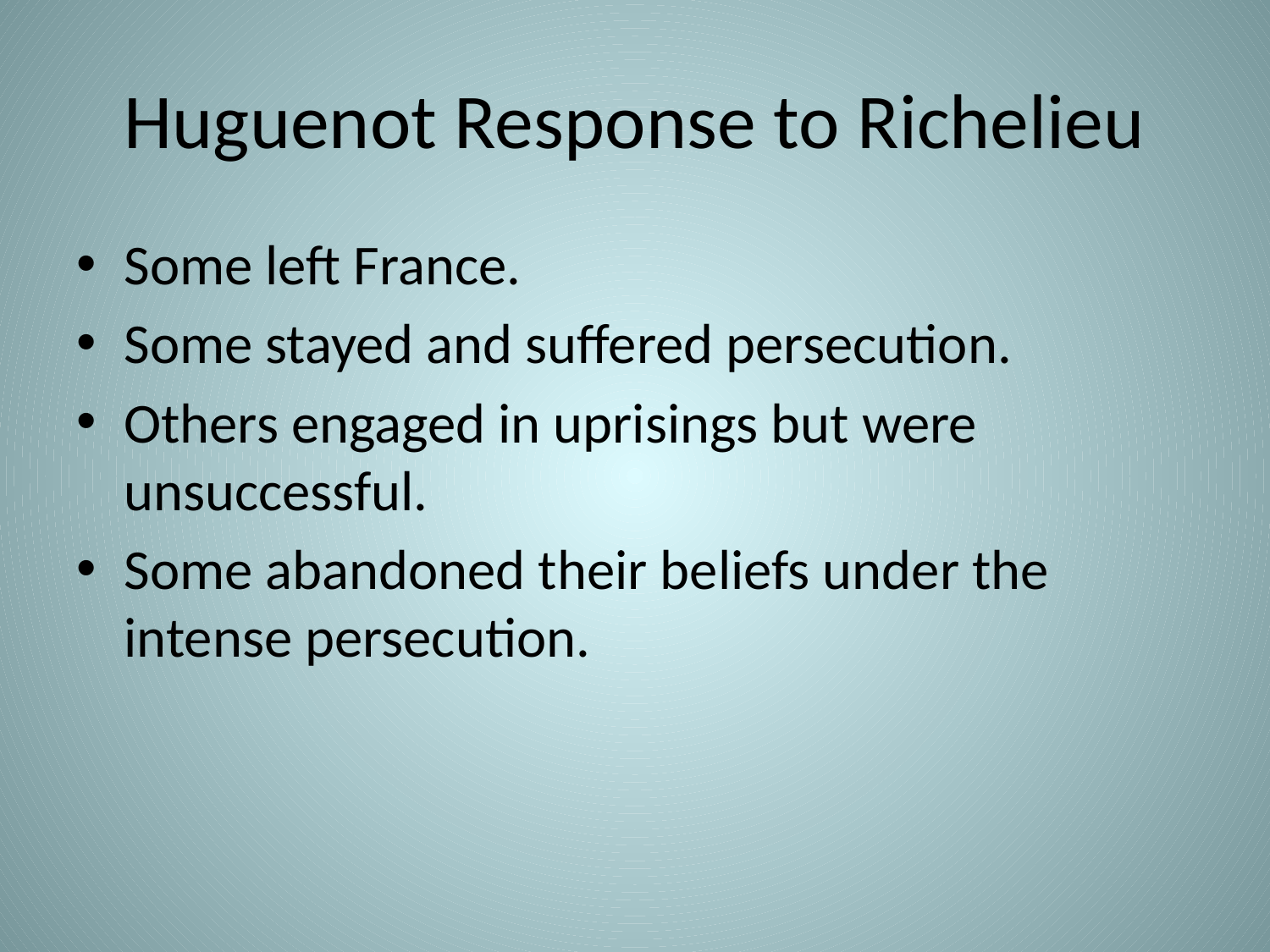

# Huguenot Response to Richelieu
Some left France.
Some stayed and suffered persecution.
Others engaged in uprisings but were unsuccessful.
Some abandoned their beliefs under the intense persecution.